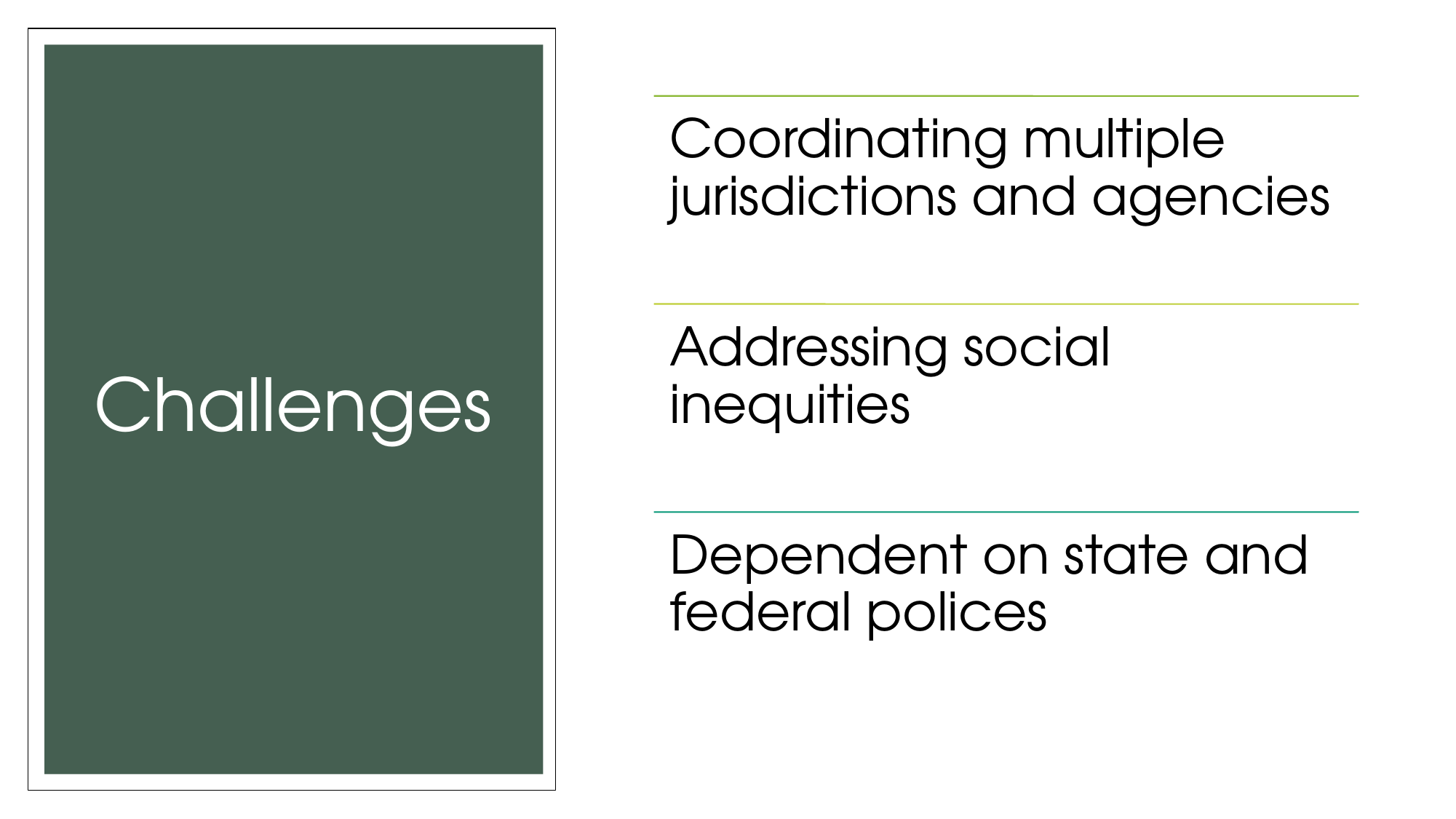

# Challenges
Coordinating multiple jurisdictions and agencies
Addressing social inequities
Dependent on state and federal polices